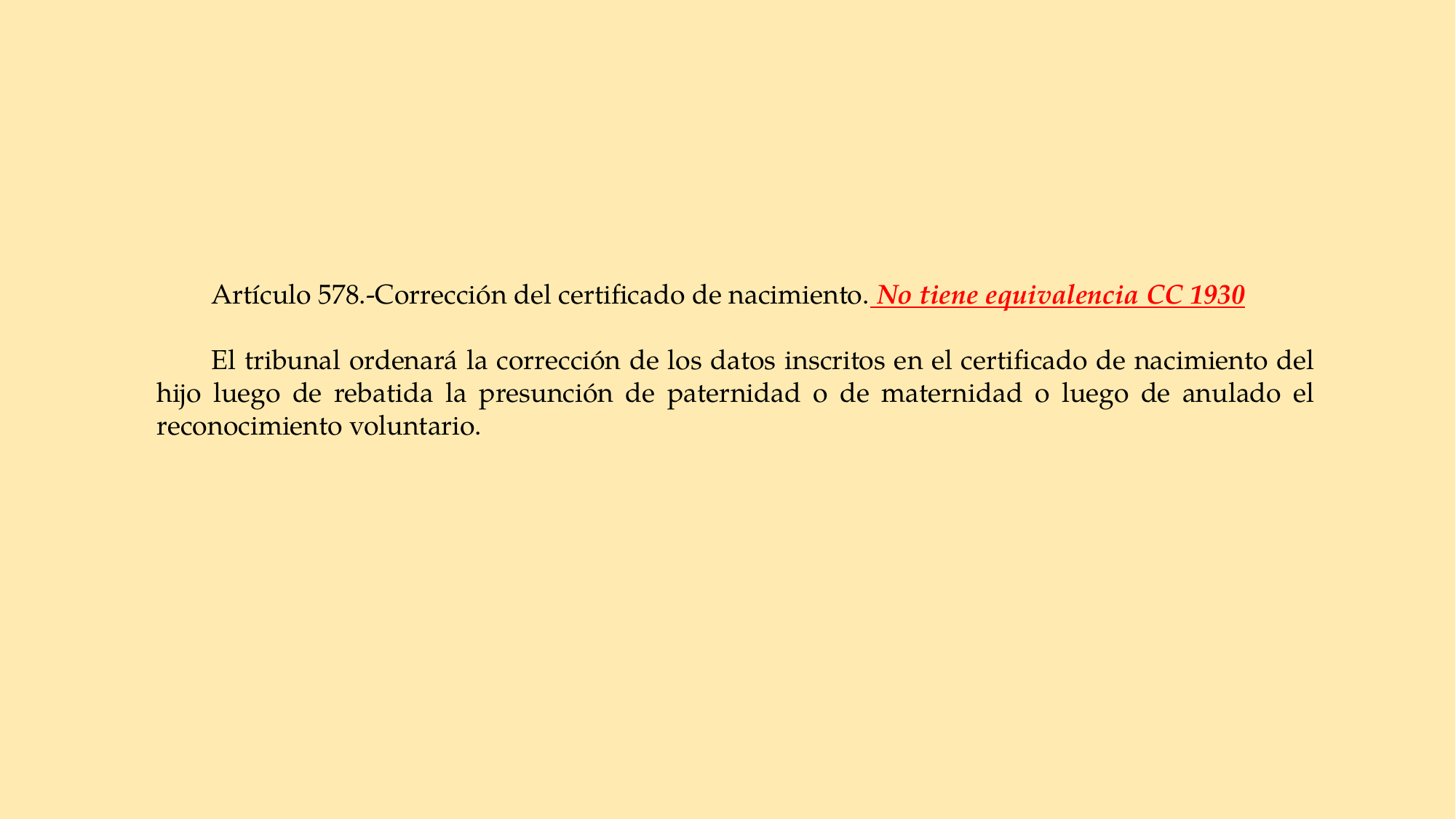

Artículo 578.-Corrección del certificado de nacimiento. No tiene equivalencia CC 1930

El tribunal ordenará la corrección de los datos inscritos en el certificado de nacimiento del hijo luego de rebatida la presunción de paternidad o de maternidad o luego de anulado el reconocimiento voluntario.